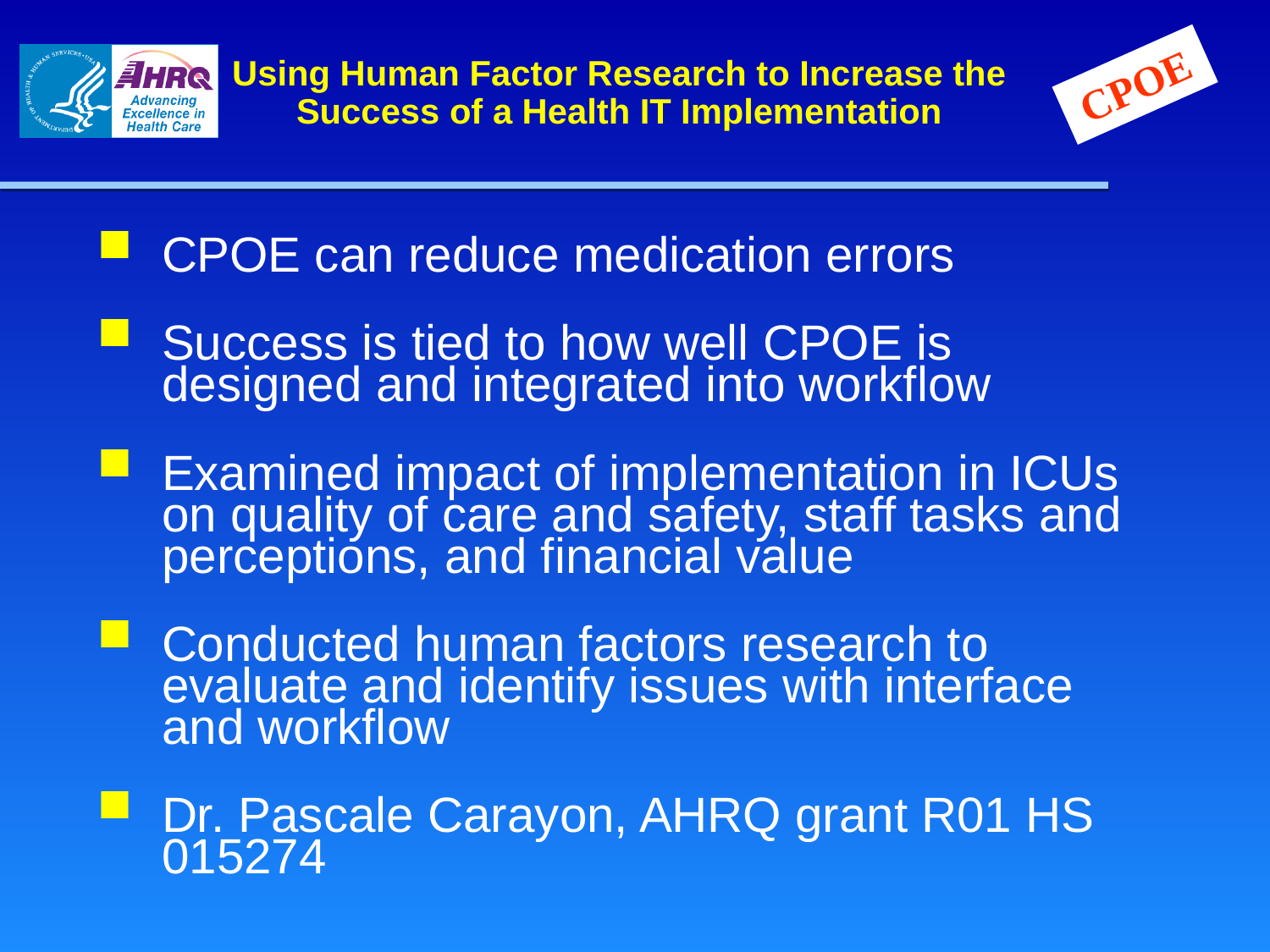

# Using Human Factor Research to Increase the Success of a Health IT Implementation
CPOE
CPOE can reduce medication errors

Success is tied to how well CPOE is
	designed and integrated into workflow

Examined impact of implementation in ICUs on quality of care and safety, staff tasks and perceptions, and financial value

Conducted human factors research to evaluate and identify issues with interface and workflow

Dr. Pascale Carayon, AHRQ grant R01 HS 015274